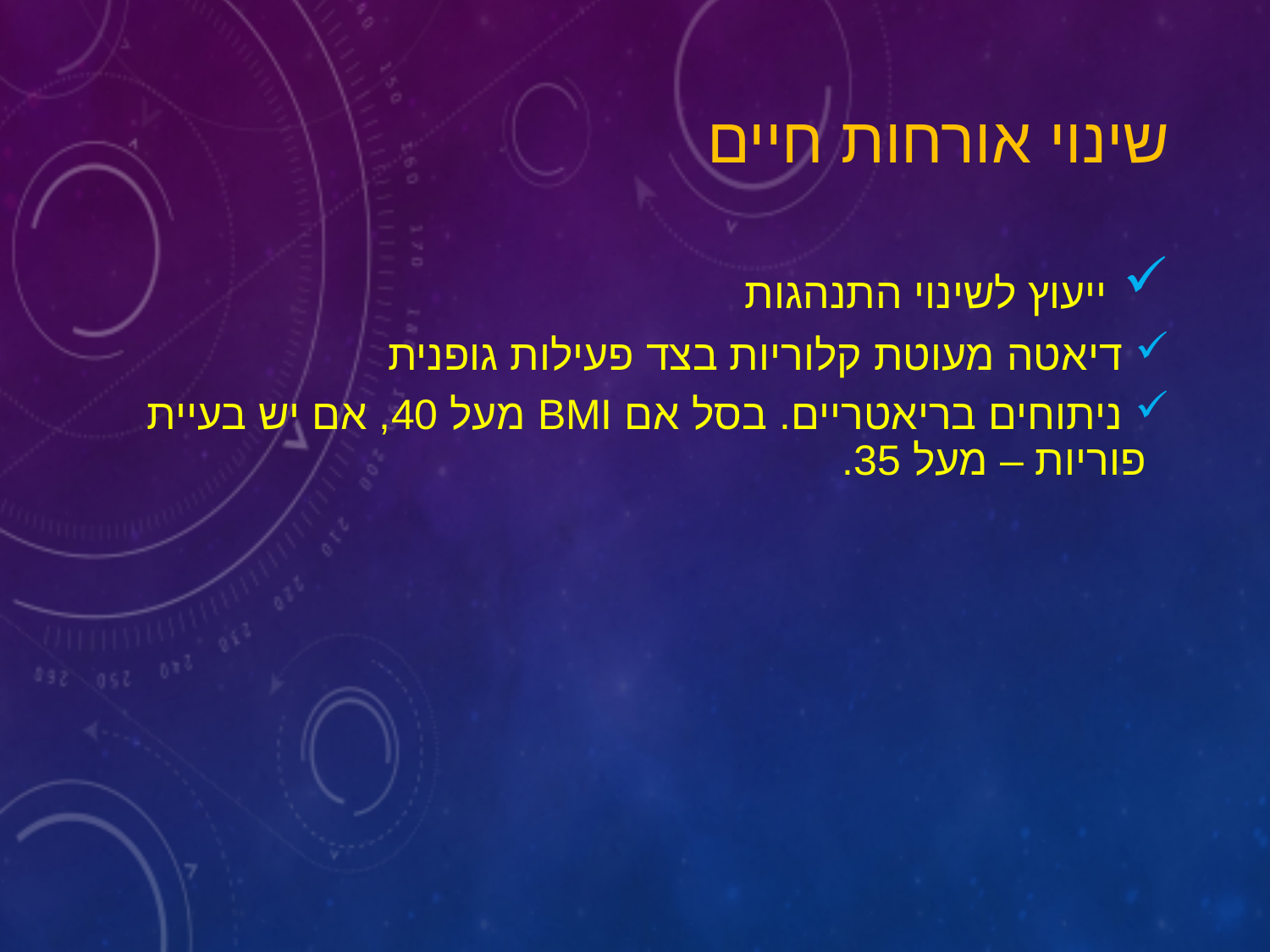

# שינוי אורחות חיים
 ייעוץ לשינוי התנהגות
 דיאטה מעוטת קלוריות בצד פעילות גופנית
 ניתוחים בריאטריים. בסל אם BMI מעל 40, אם יש בעיית פוריות – מעל 35.